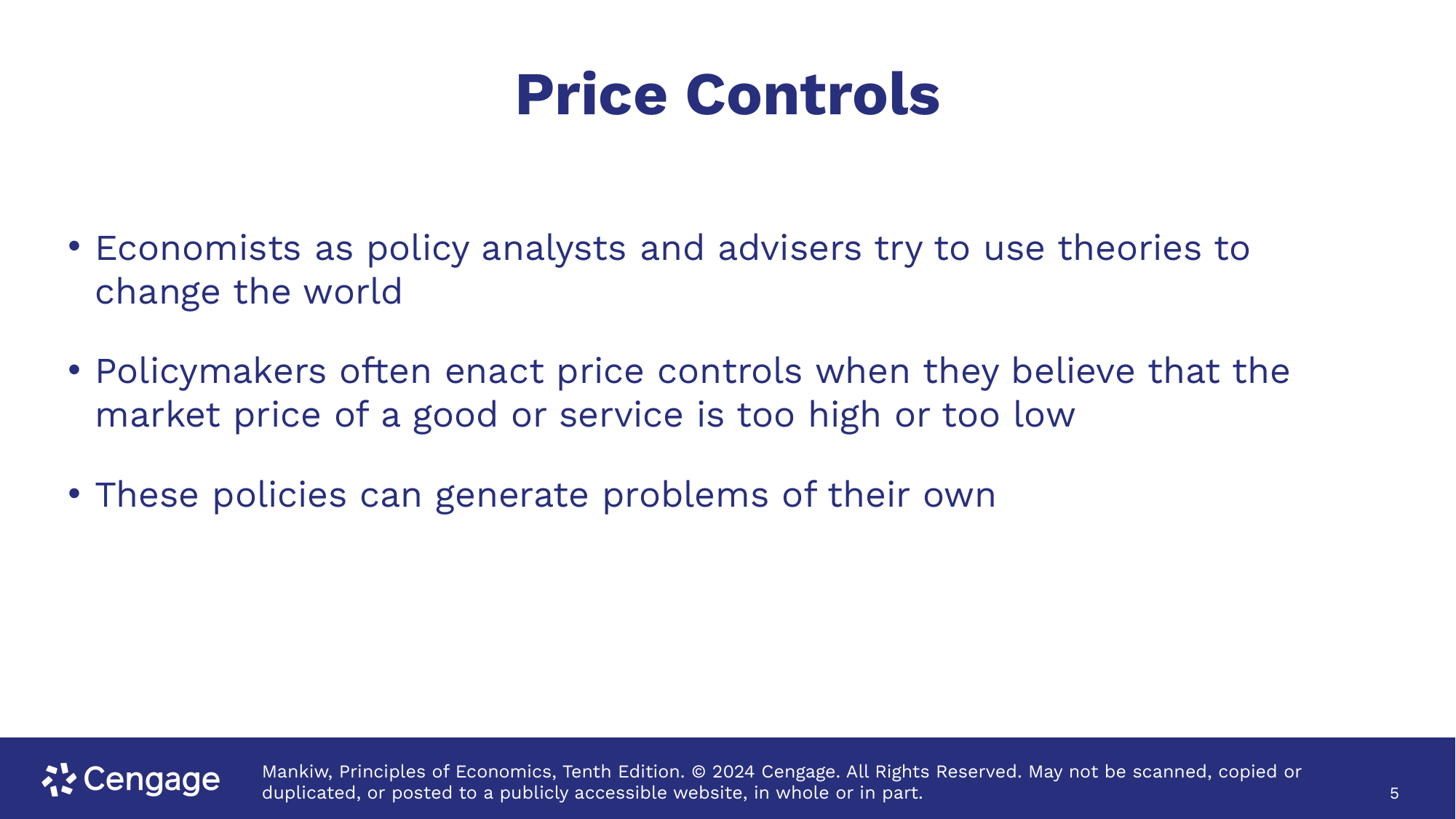

# Price Controls
Economists as policy analysts and advisers try to use theories to change the world
Policymakers often enact price controls when they believe that the market price of a good or service is too high or too low
These policies can generate problems of their own